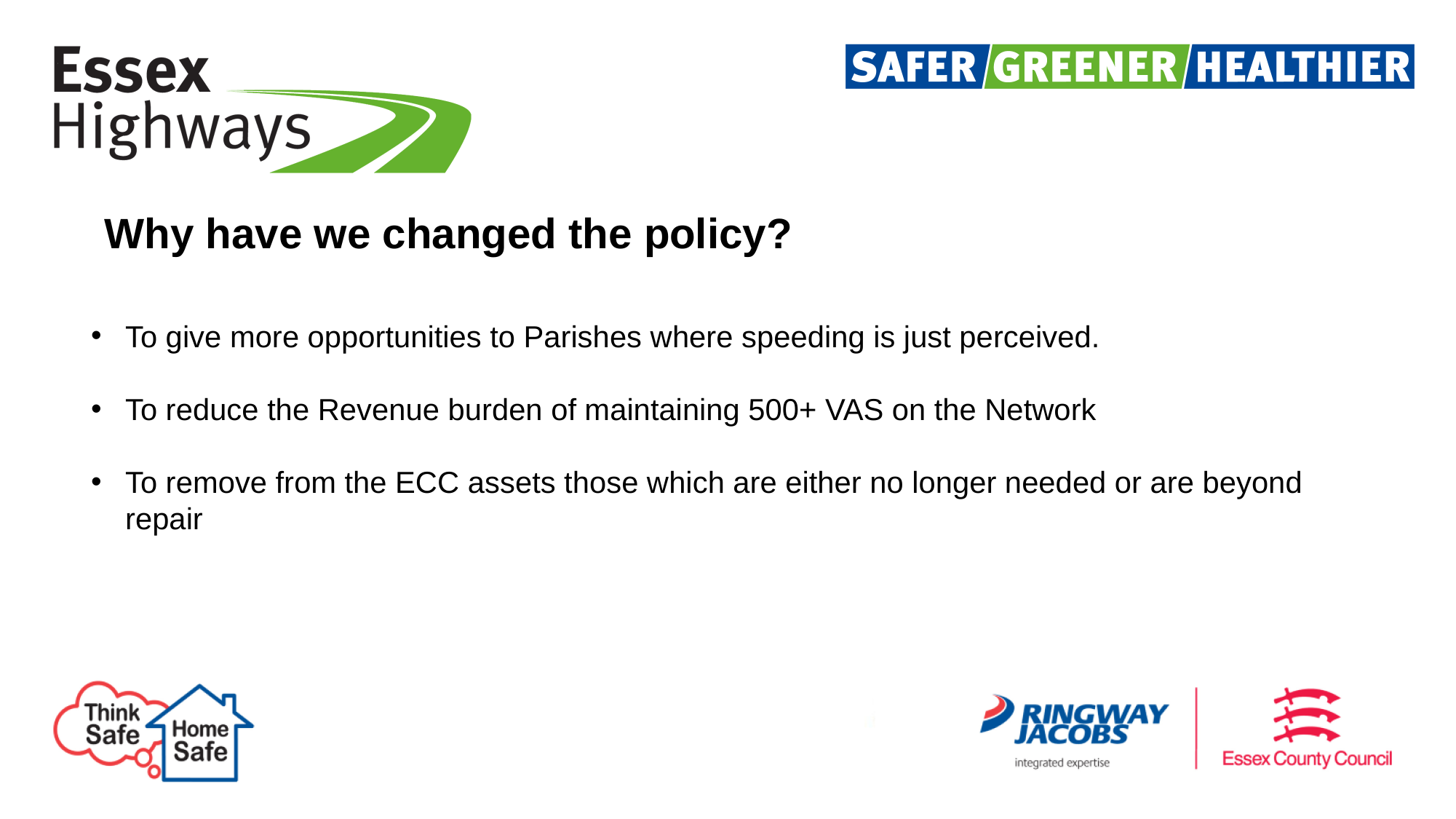

Why have we changed the policy?

To give more opportunities to Parishes where speeding is just perceived.

To reduce the Revenue burden of maintaining 500+ VAS on the Network

To remove from the ECC assets those which are either no longer needed or are beyond repair